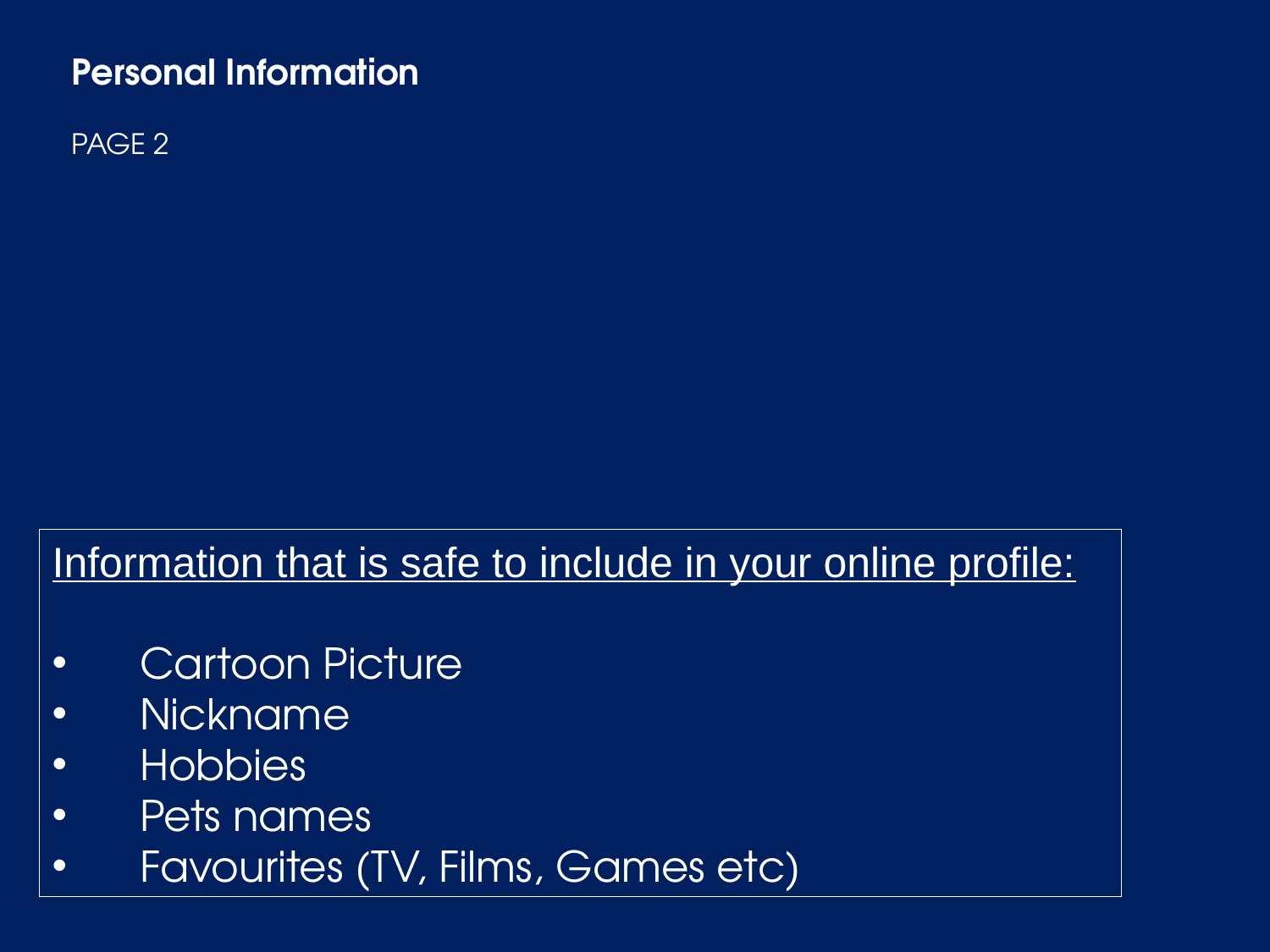

Personal Information

PAGE 2
Information that is safe to include in your online profile:

Cartoon Picture
Nickname
Hobbies
Pets names
Favourites (TV, Films, Games etc)